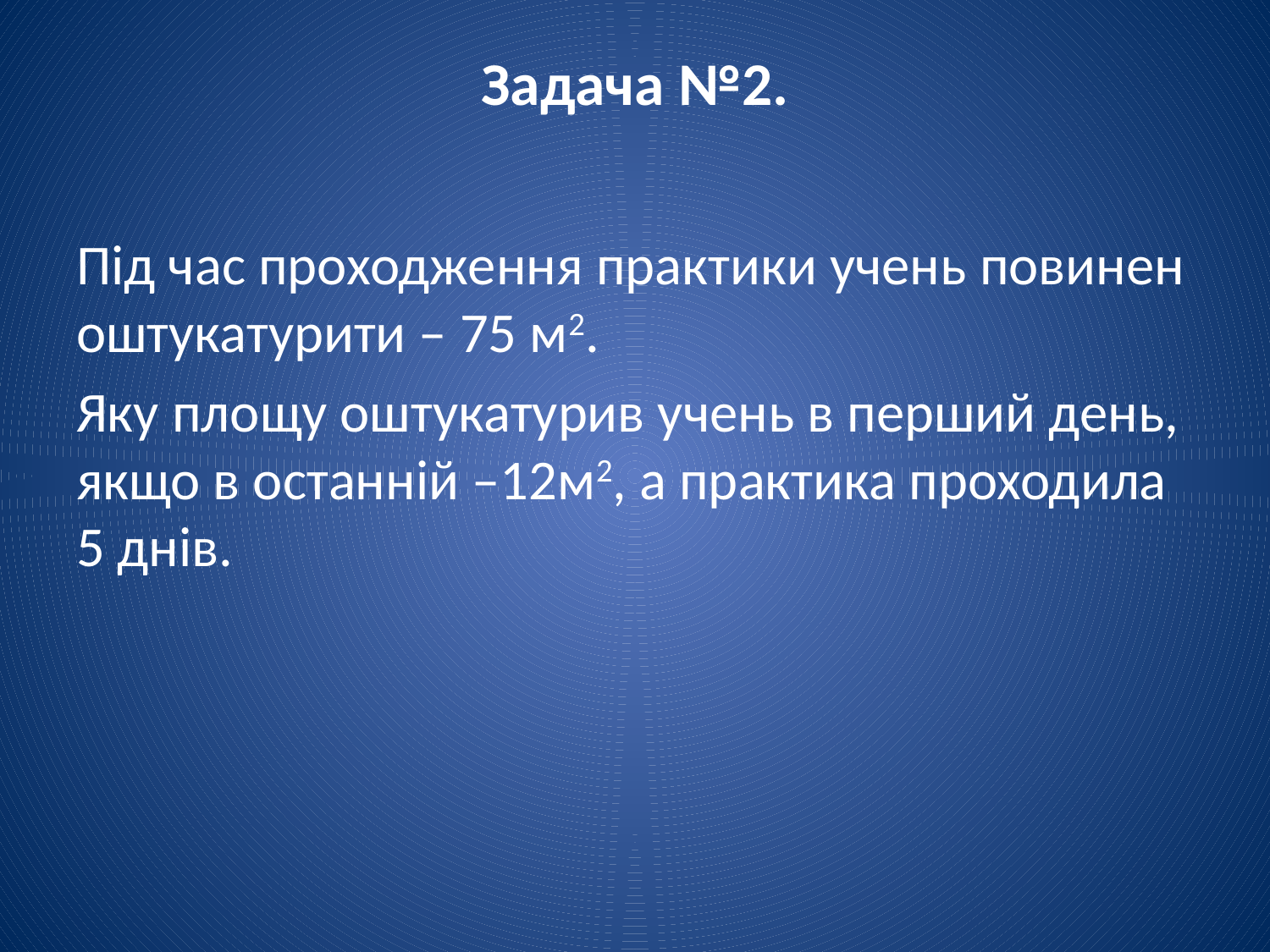

# Задача №2.
Під час проходження практики учень повинен оштукатурити – 75 м2.
Яку площу оштукатурив учень в перший день, якщо в останній –12м2, а практика проходила 5 днів.